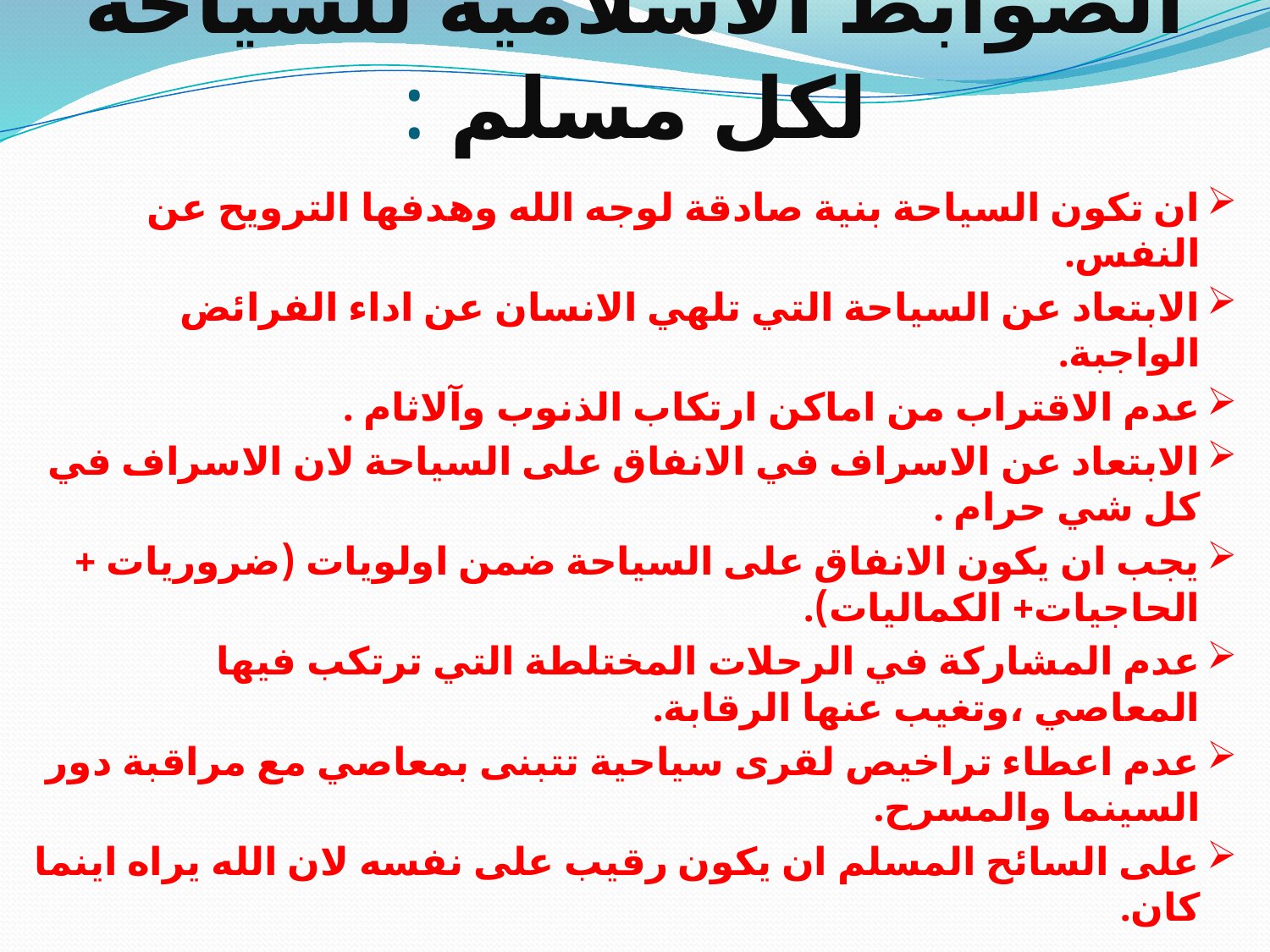

# الضوابط الاسلامية للسياحة لكل مسلم :
ان تكون السياحة بنية صادقة لوجه الله وهدفها الترويح عن النفس.
الابتعاد عن السياحة التي تلهي الانسان عن اداء الفرائض الواجبة.
عدم الاقتراب من اماكن ارتكاب الذنوب وآلاثام .
الابتعاد عن الاسراف في الانفاق على السياحة لان الاسراف في كل شي حرام .
يجب ان يكون الانفاق على السياحة ضمن اولويات (ضروريات + الحاجيات+ الكماليات).
عدم المشاركة في الرحلات المختلطة التي ترتكب فيها المعاصي ،وتغيب عنها الرقابة.
عدم اعطاء تراخيص لقرى سياحية تتبنى بمعاصي مع مراقبة دور السينما والمسرح.
على السائح المسلم ان يكون رقيب على نفسه لان الله يراه اينما كان.